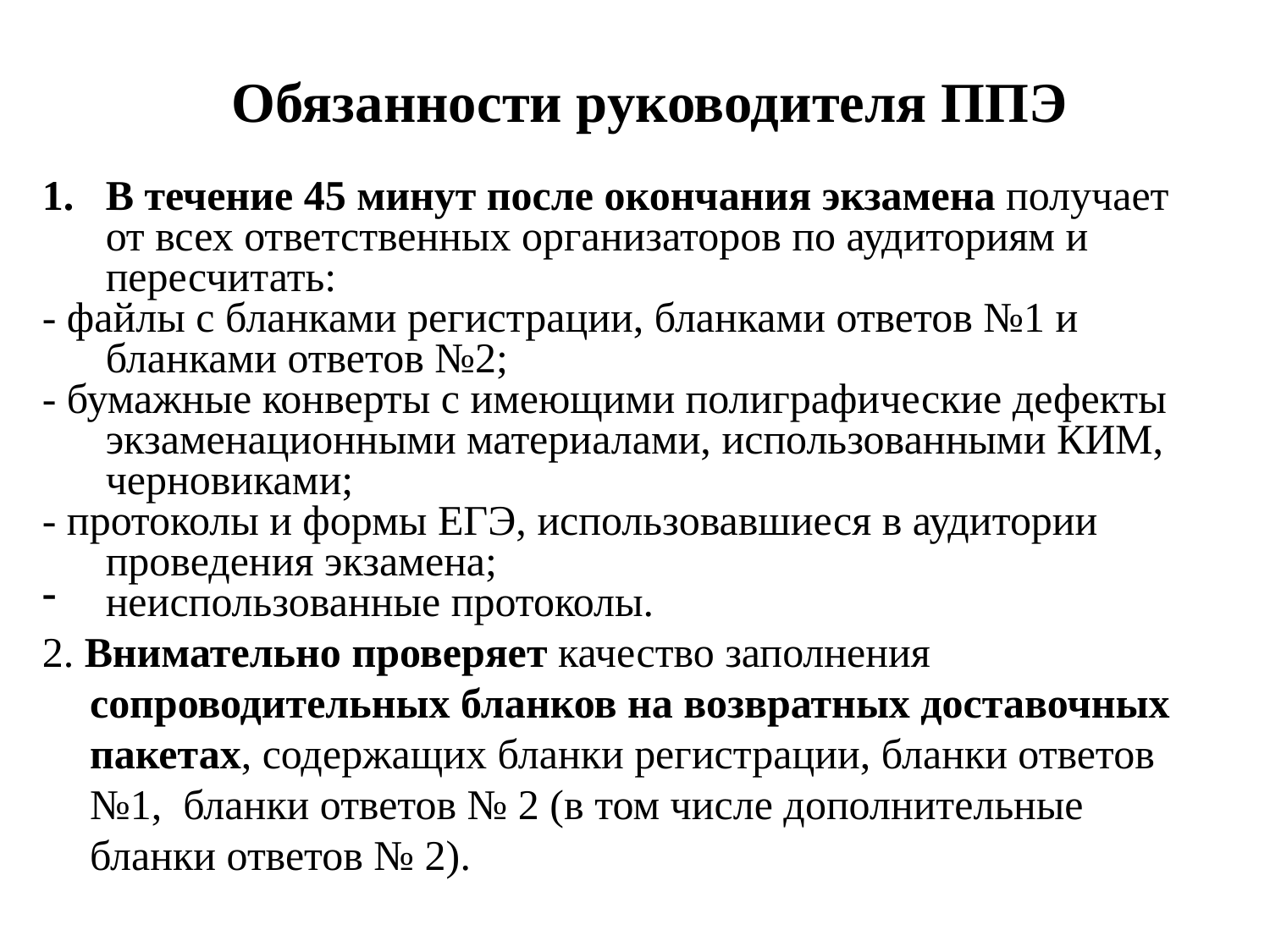

Обязанности руководителя ППЭ

В течение 45 минут после окончания экзамена получает от всех ответственных организаторов по аудиториям и пересчитать:
- файлы с бланками регистрации, бланками ответов №1 и бланками ответов №2;
- бумажные конверты с имеющими полиграфические дефекты экзаменационными материалами, использованными КИМ, черновиками;
- протоколы и формы ЕГЭ, использовавшиеся в аудитории проведения экзамена;
неиспользованные протоколы.
2. Внимательно проверяет качество заполнения сопроводительных бланков на возвратных доставочных пакетах, содержащих бланки регистрации, бланки ответов №1,  бланки ответов № 2 (в том числе дополнительные бланки ответов № 2).